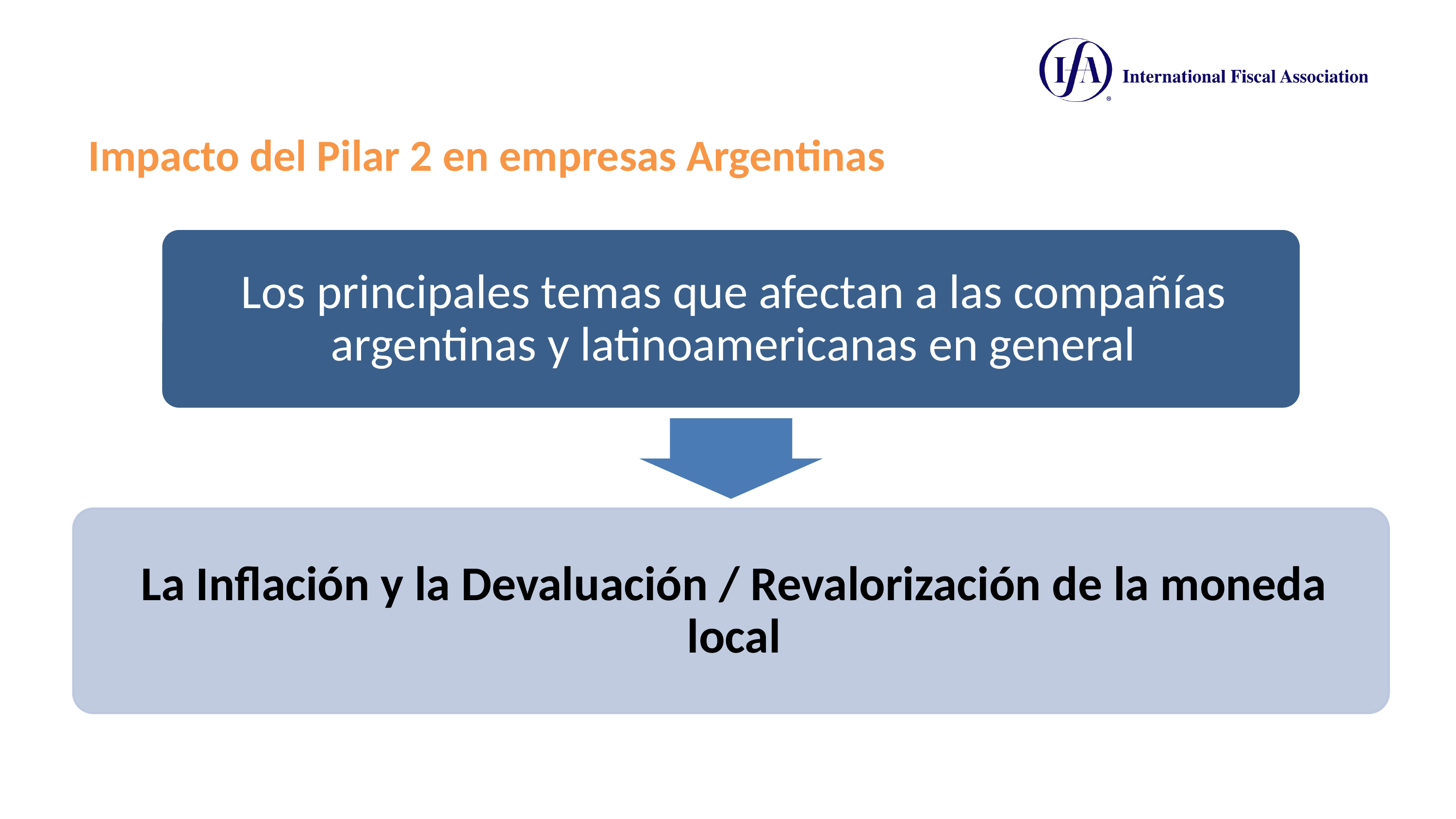

Impacto del Pilar 2 en empresas Argentinas
Los principales temas que afectan a las compañías argentinas y latinoamericanas en general
La Inflación y la Devaluación / Revalorización de la moneda local